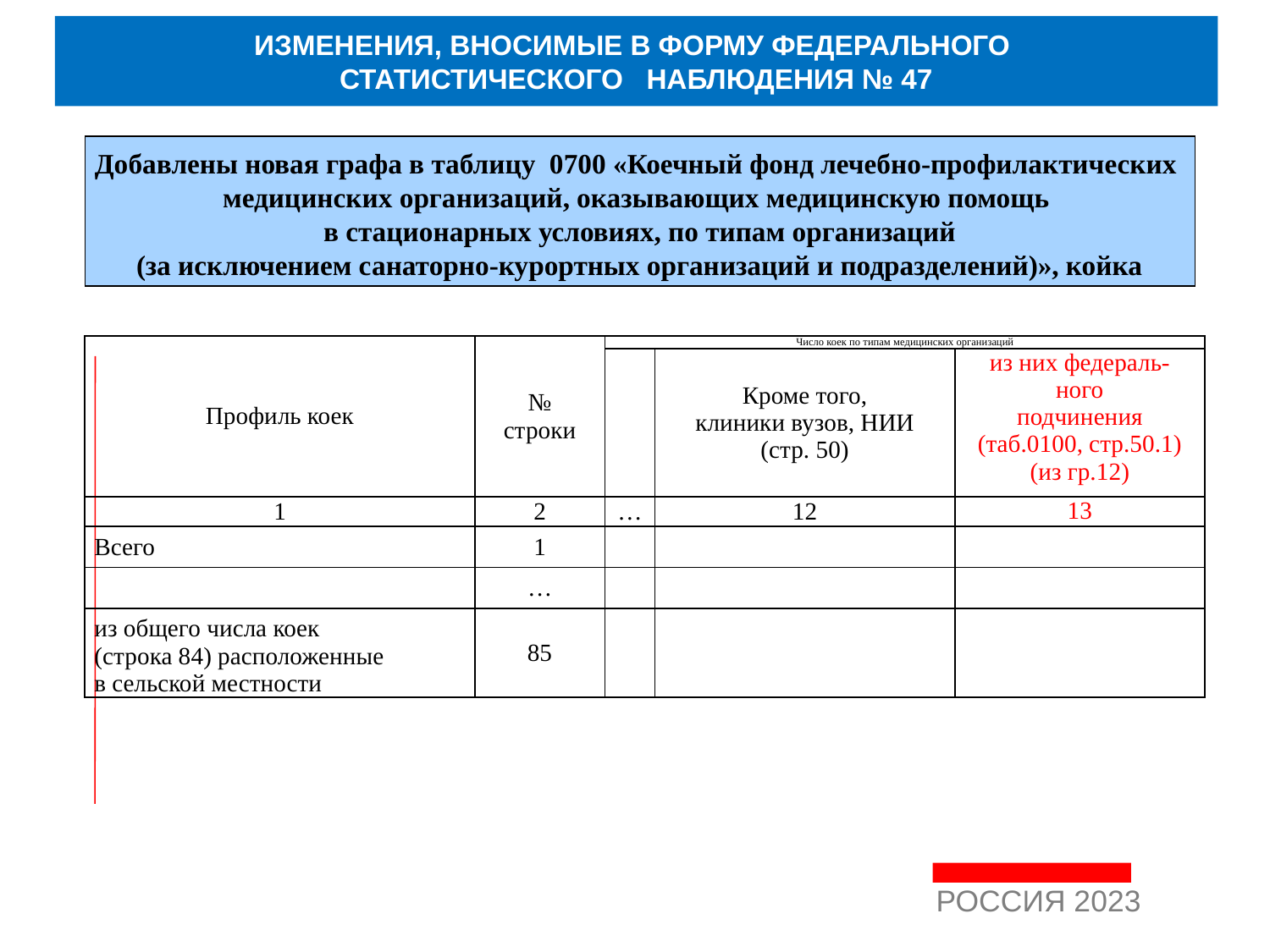

ИЗМЕНЕНИЯ, ВНОСИМЫЕ В ФОРМУ ФЕДЕРАЛЬНОГО
СТАТИСТИЧЕСКОГО   НАБЛЮДЕНИЯ № 47

Добавлены новая графа в таблицу  0700 «Коечный фонд лечебно-профилактических
медицинских организаций, оказывающих медицинскую помощь
в стационарных условиях, по типам организаций
(за исключением санаторно-курортных организаций и подразделений)», койка

| Профиль коек | № строки | Число коек по типам медицинских организаций |  |  |
| --- | --- | --- | --- | --- |
|  |  |  | Кроме того, клиники вузов, НИИ (стр. 50) | из них федераль- ного подчинения (таб.0100, стр.50.1) (из гр.12) |
| 1 | 2 | … | 12 | 13 |
| Всего | 1 |  |  |  |
|  | … |  |  |  |
| из общего числа коек (строка 84) расположенные в сельской местности | 85 |  |  |  |

РОССИЯ 2023